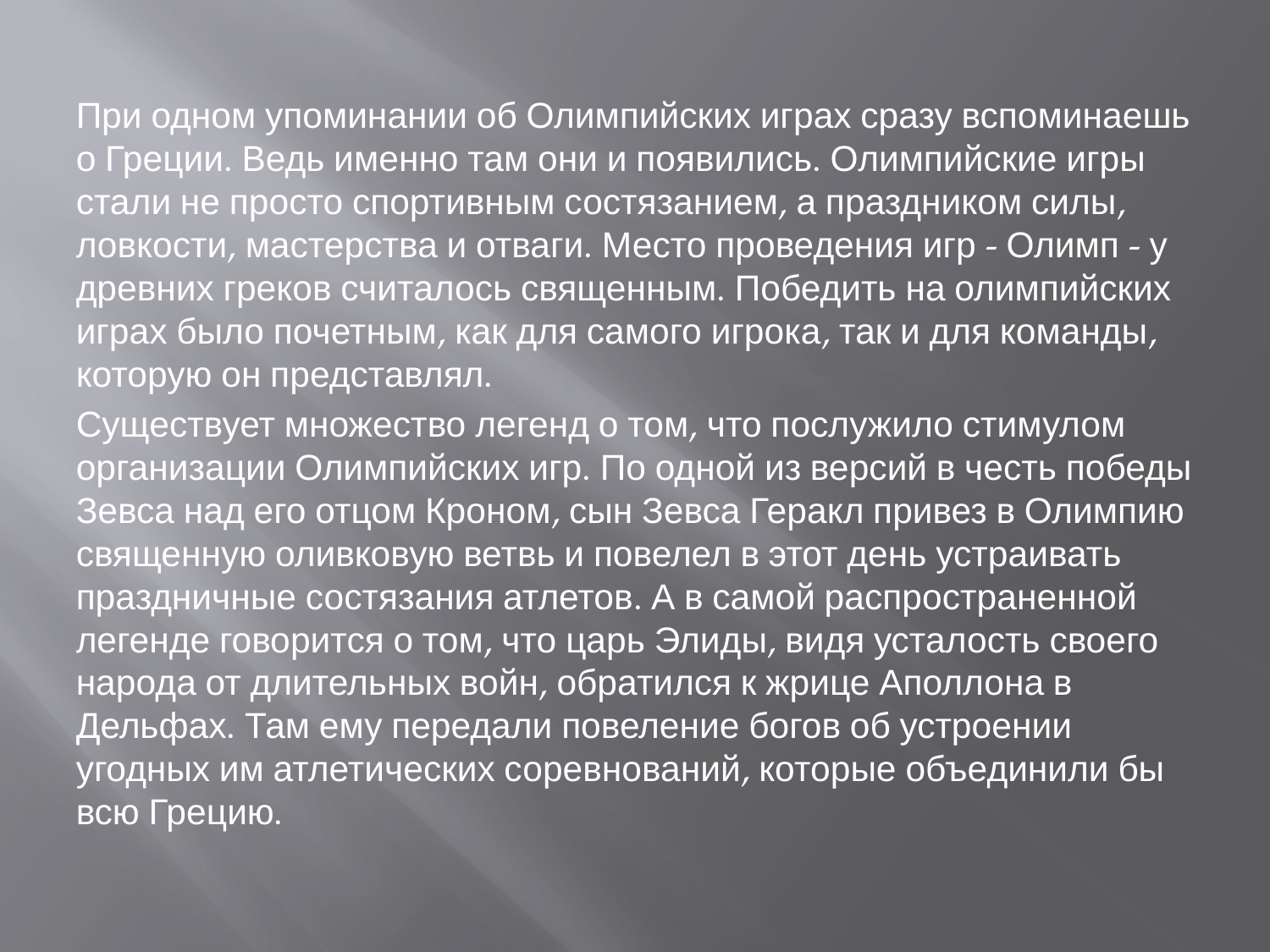

При одном упоминании об Олимпийских играх сразу вспоминаешь о Греции. Ведь именно там они и появились. Олимпийские игры стали не просто спортивным состязанием, а праздником силы, ловкости, мастерства и отваги. Место проведения игр - Олимп - у древних греков считалось священным. Победить на олимпийских играх было почетным, как для самого игрока, так и для команды, которую он представлял.
Существует множество легенд о том, что послужило стимулом организации Олимпийских игр. По одной из версий в честь победы Зевса над его отцом Кроном, сын Зевса Геракл привез в Олимпию священную оливковую ветвь и повелел в этот день устраивать праздничные состязания атлетов. А в самой распространенной легенде говорится о том, что царь Элиды, видя усталость своего народа от длительных войн, обратился к жрице Аполлона в Дельфах. Там ему передали повеление богов об устроении угодных им атлетических соревнований, которые объединили бы всю Грецию.